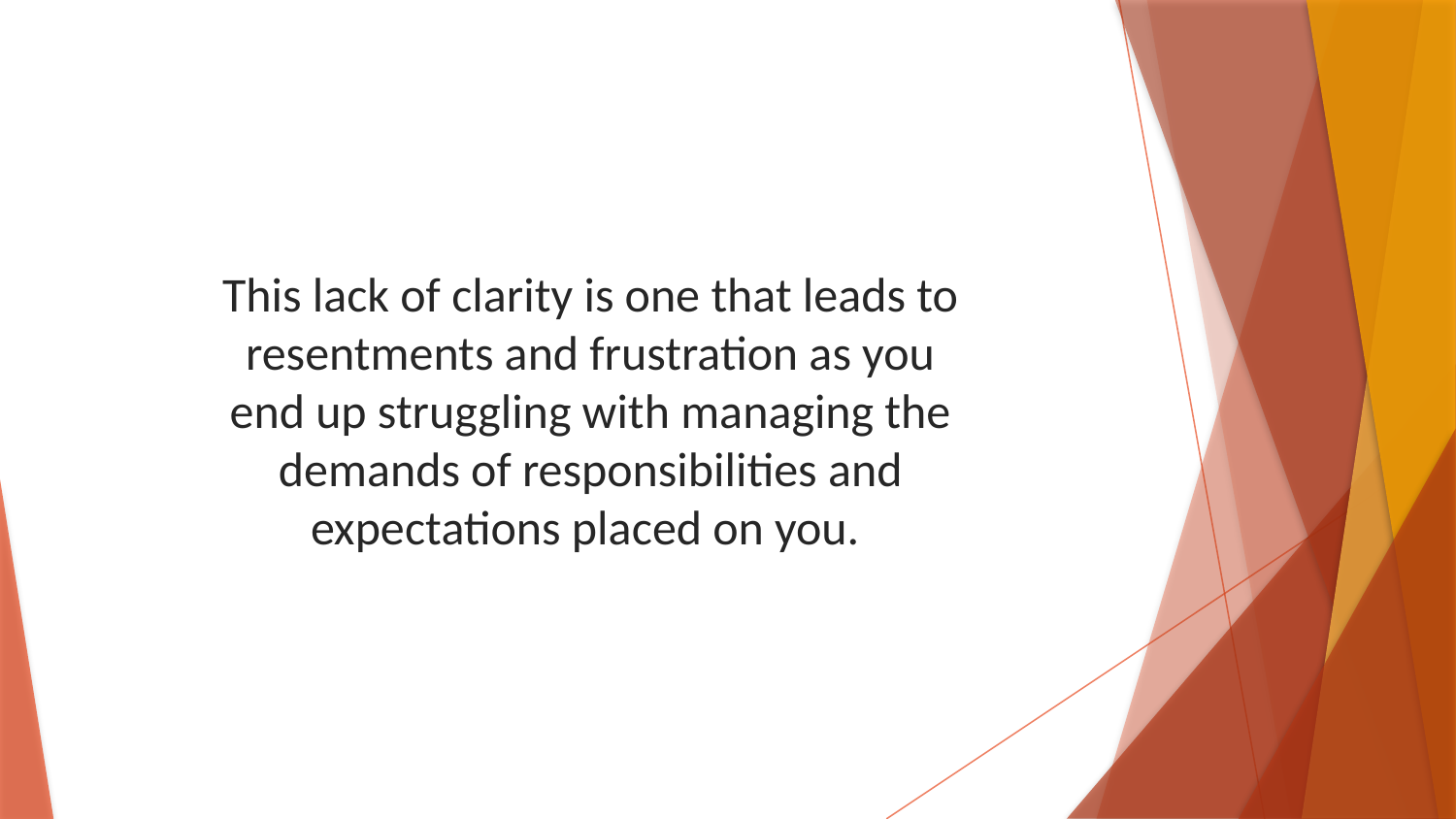

This lack of clarity is one that leads to resentments and frustration as you end up struggling with managing the demands of responsibilities and expectations placed on you.